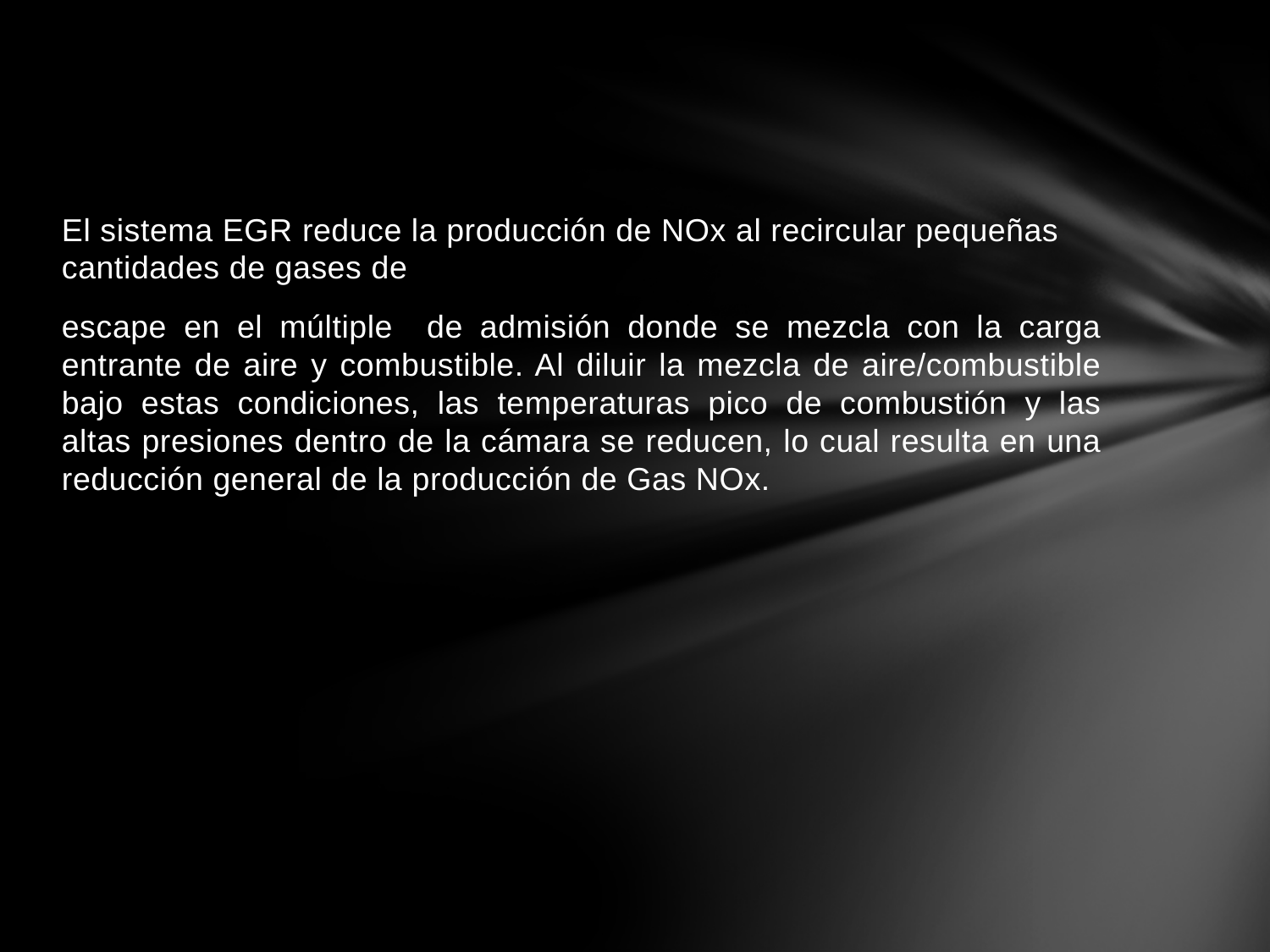

El sistema EGR reduce la producción de NOx al recircular pequeñas cantidades de gases de
escape en el múltiple  de admisión donde se mezcla con la carga entrante de aire y combustible. Al diluir la mezcla de aire/combustible bajo estas condiciones, las temperaturas pico de combustión y las altas presiones dentro de la cámara se reducen, lo cual resulta en una reducción general de la producción de Gas NOx.